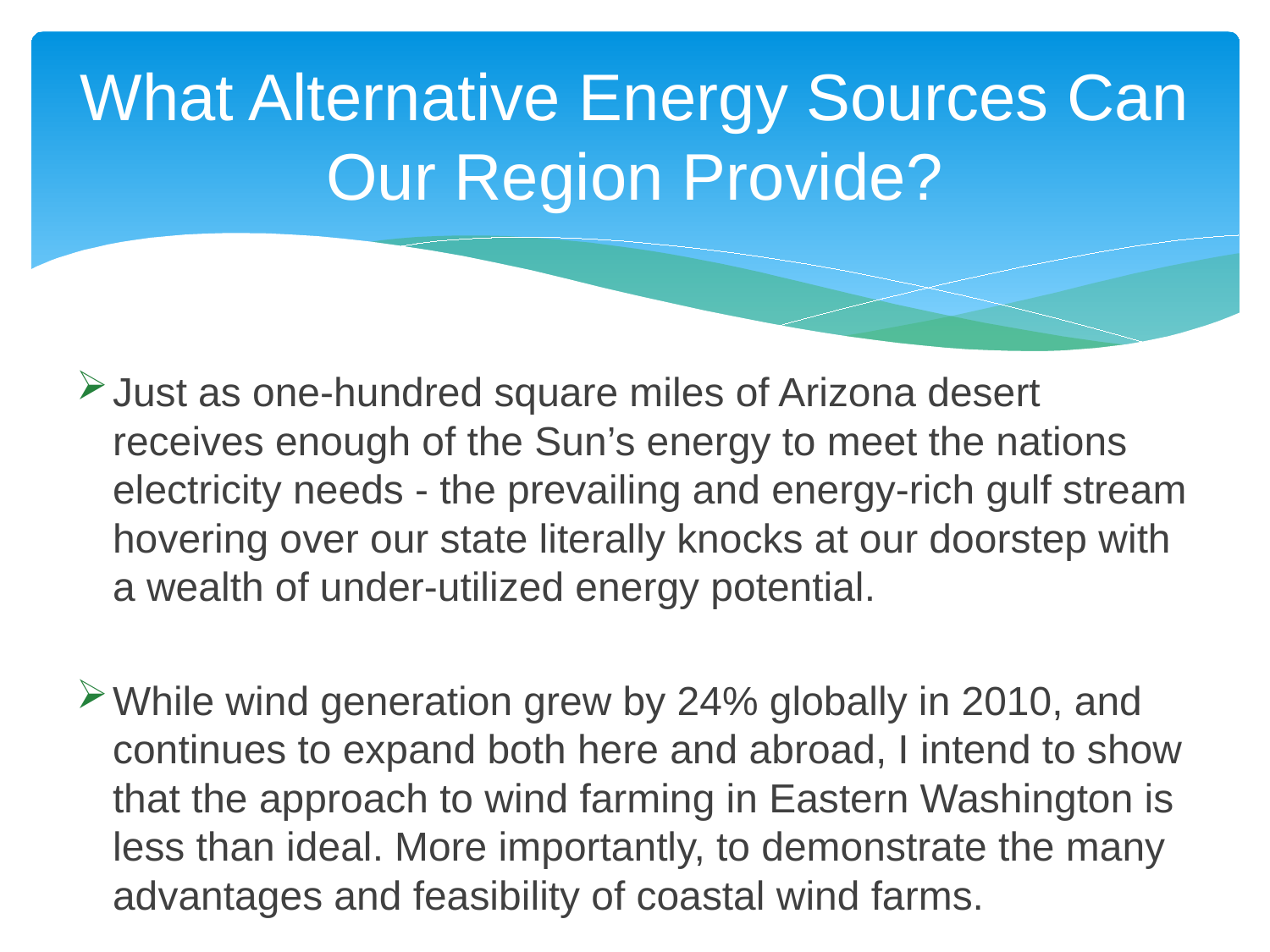

# What Alternative Energy Sources Can Our Region Provide?
Just as one-hundred square miles of Arizona desert receives enough of the Sun’s energy to meet the nations electricity needs - the prevailing and energy-rich gulf stream hovering over our state literally knocks at our doorstep with a wealth of under-utilized energy potential.

While wind generation grew by 24% globally in 2010, and continues to expand both here and abroad, I intend to show that the approach to wind farming in Eastern Washington is less than ideal. More importantly, to demonstrate the many advantages and feasibility of coastal wind farms.